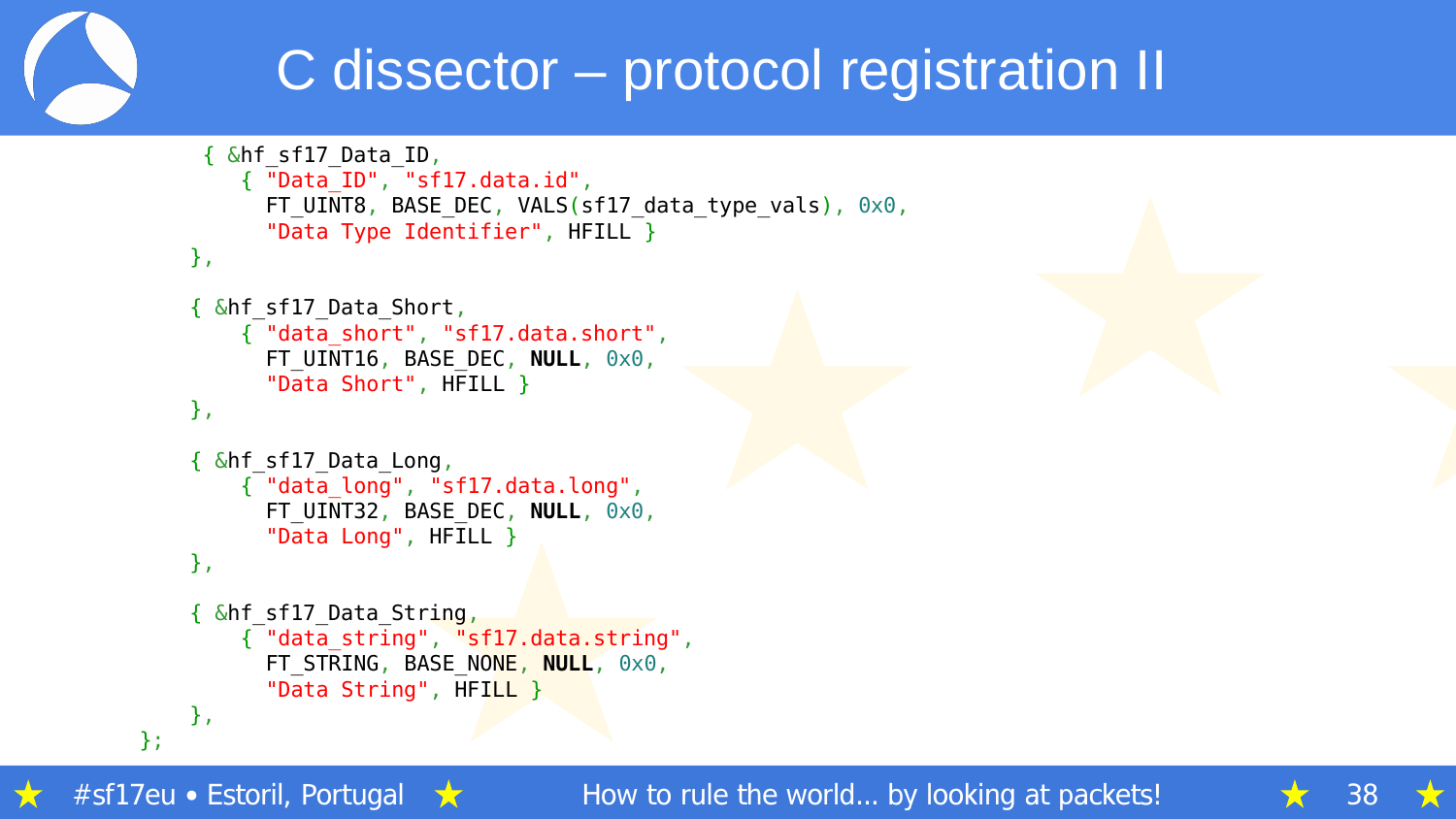

C dissector – protocol registration II
         { &hf_sf17_Data_ID,
            { "Data_ID", "sf17.data.id",
              FT_UINT8, BASE_DEC, VALS(sf17_data_type_vals), 0x0,
              "Data Type Identifier", HFILL }
        },

        { &hf_sf17_Data_Short,
            { "data_short", "sf17.data.short",
              FT_UINT16, BASE_DEC, NULL, 0x0,
              "Data Short", HFILL }
        },

        { &hf_sf17_Data_Long,
            { "data_long", "sf17.data.long",
              FT_UINT32, BASE_DEC, NULL, 0x0,
              "Data Long", HFILL }
        },

        { &hf_sf17_Data_String,
            { "data_string", "sf17.data.string",
              FT_STRING, BASE_NONE, NULL, 0x0,
              "Data String", HFILL }
        },
    };